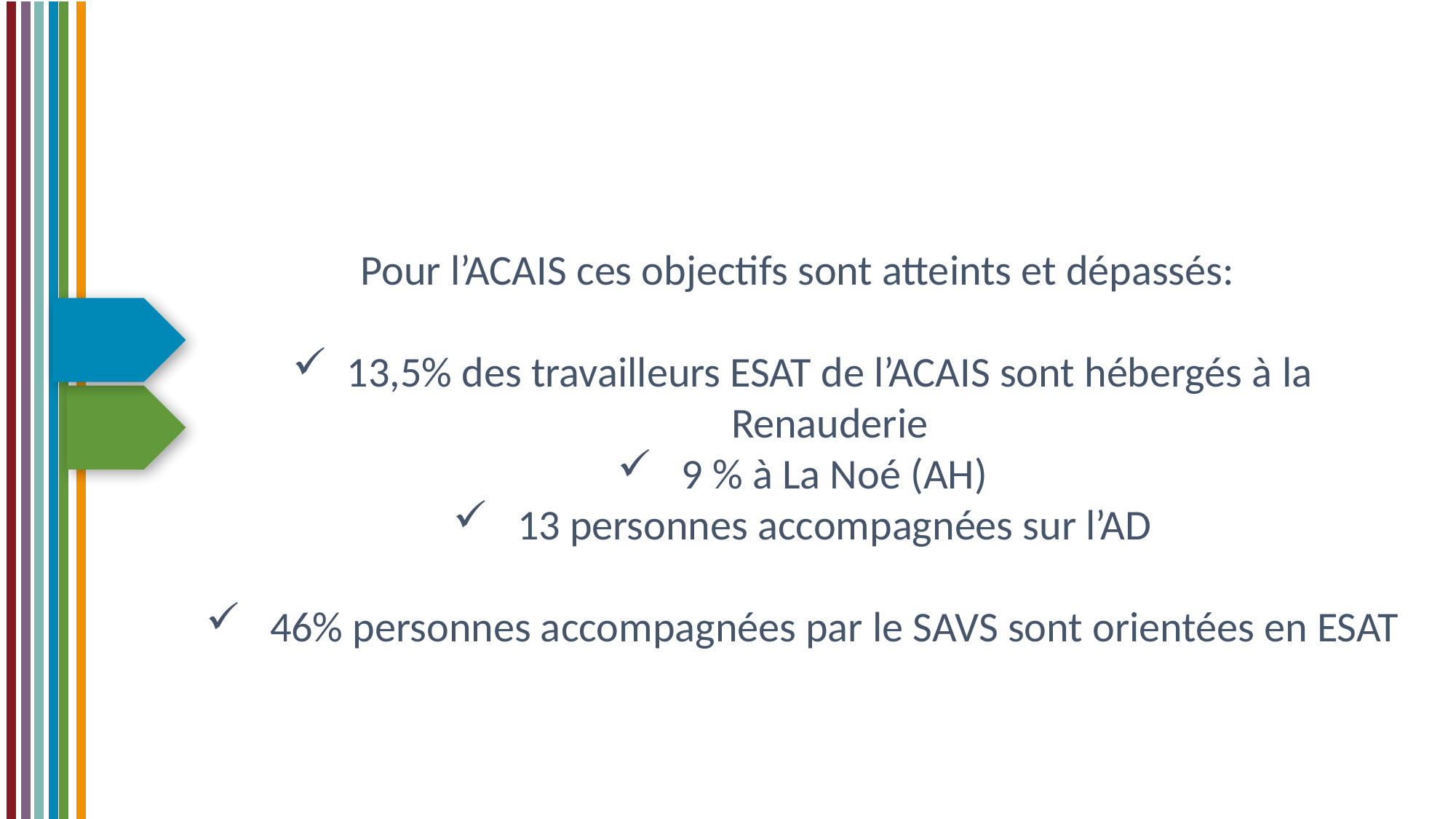

Pour l’ACAIS ces objectifs sont atteints et dépassés:

13,5% des travailleurs ESAT de l’ACAIS sont hébergés à la Renauderie
 9 % à La Noé (AH)
 13 personnes accompagnées sur l’AD

 46% personnes accompagnées par le SAVS sont orientées en ESAT